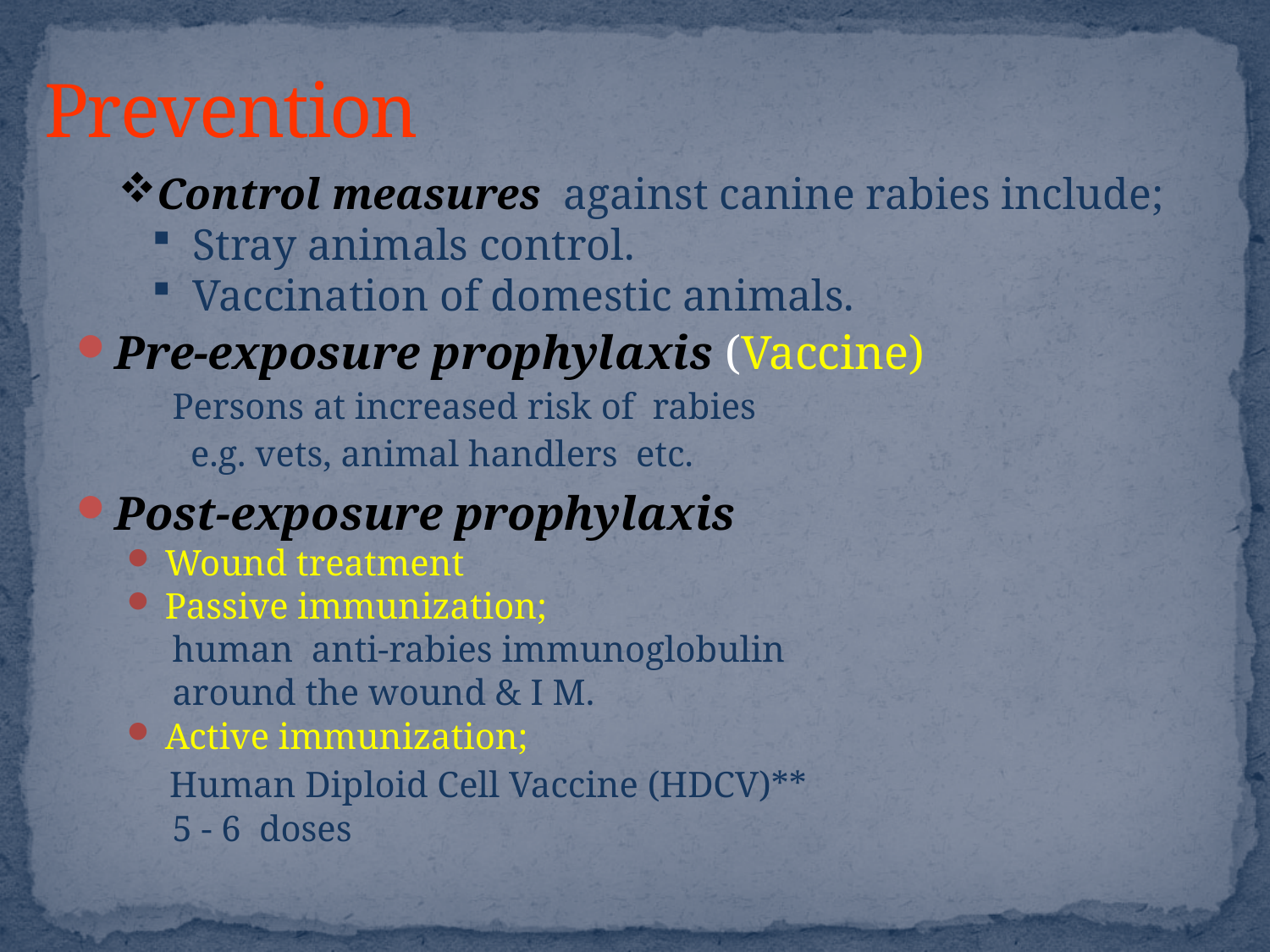

# Prevention
Control measures  against canine rabies include;
 Stray animals control.
 Vaccination of domestic animals.
Pre-exposure prophylaxis (Vaccine)
     Persons at increased risk of  rabies
       e.g. vets, animal handlers  etc.
Post-exposure prophylaxis
Wound treatment
Passive immunization;
     human  anti-rabies immunoglobulin
     around the wound & I M.
Active immunization;
    Human Diploid Cell Vaccine (HDCV)**
     5 - 6  doses